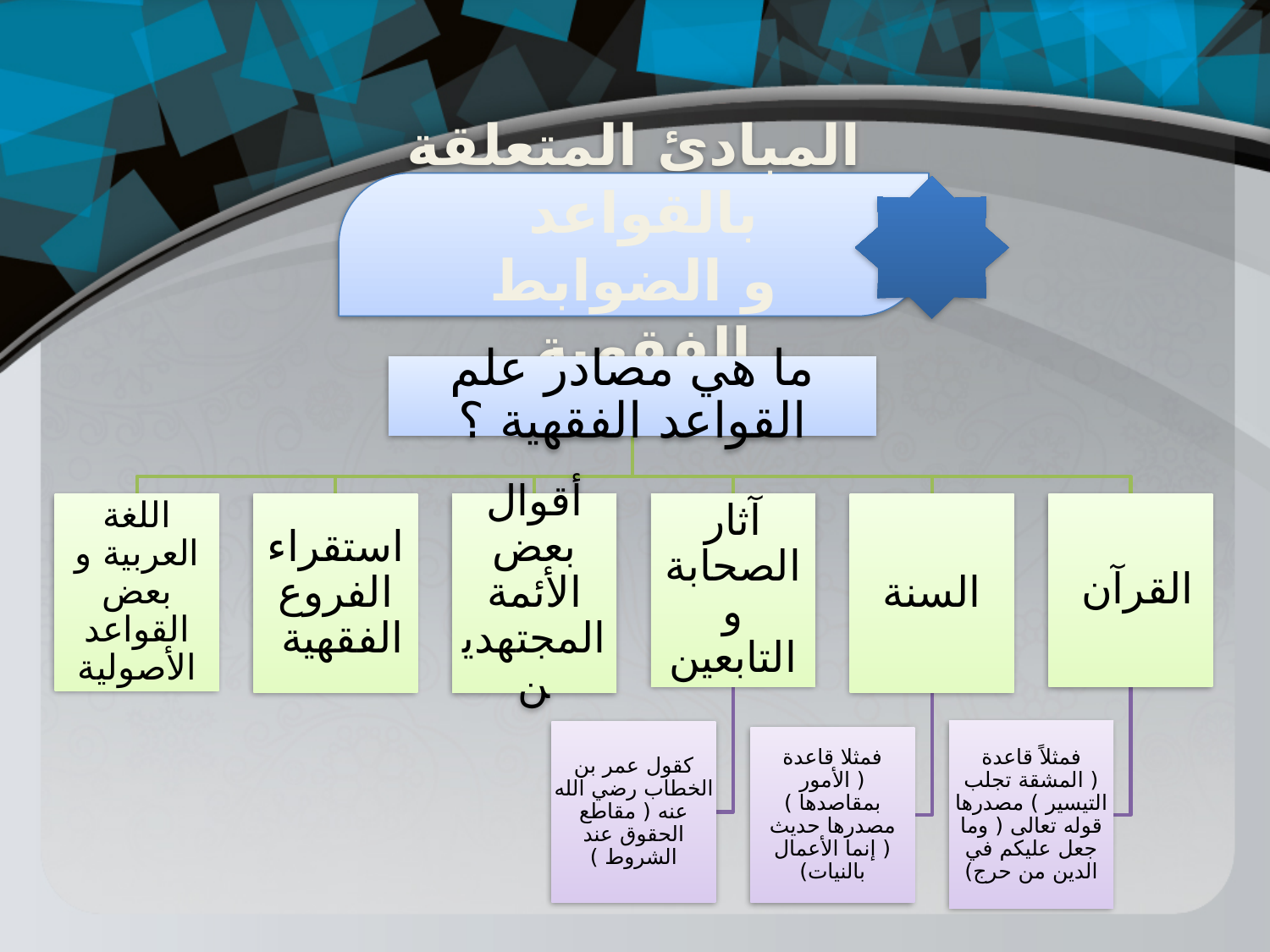

المبادئ المتعلقة بالقواعد
و الضوابط الفقهية

ما هي مصادر علم القواعد الفقهية ؟
اللغة العربية و بعض القواعد الأصولية
استقراء الفروع الفقهية
أقوال بعض الأئمة المجتهدين
آثار الصحابة و التابعين
كقول عمر بن الخطاب رضي الله عنه ( مقاطع الحقوق عند الشروط )
السنة
فمثلا قاعدة ( الأمور بمقاصدها ) مصدرها حديث ( إنما الأعمال بالنيات)
القرآن
فمثلاً قاعدة ( المشقة تجلب التيسير ) مصدرها قوله تعالى ( وما جعل عليكم في الدين من حرج)